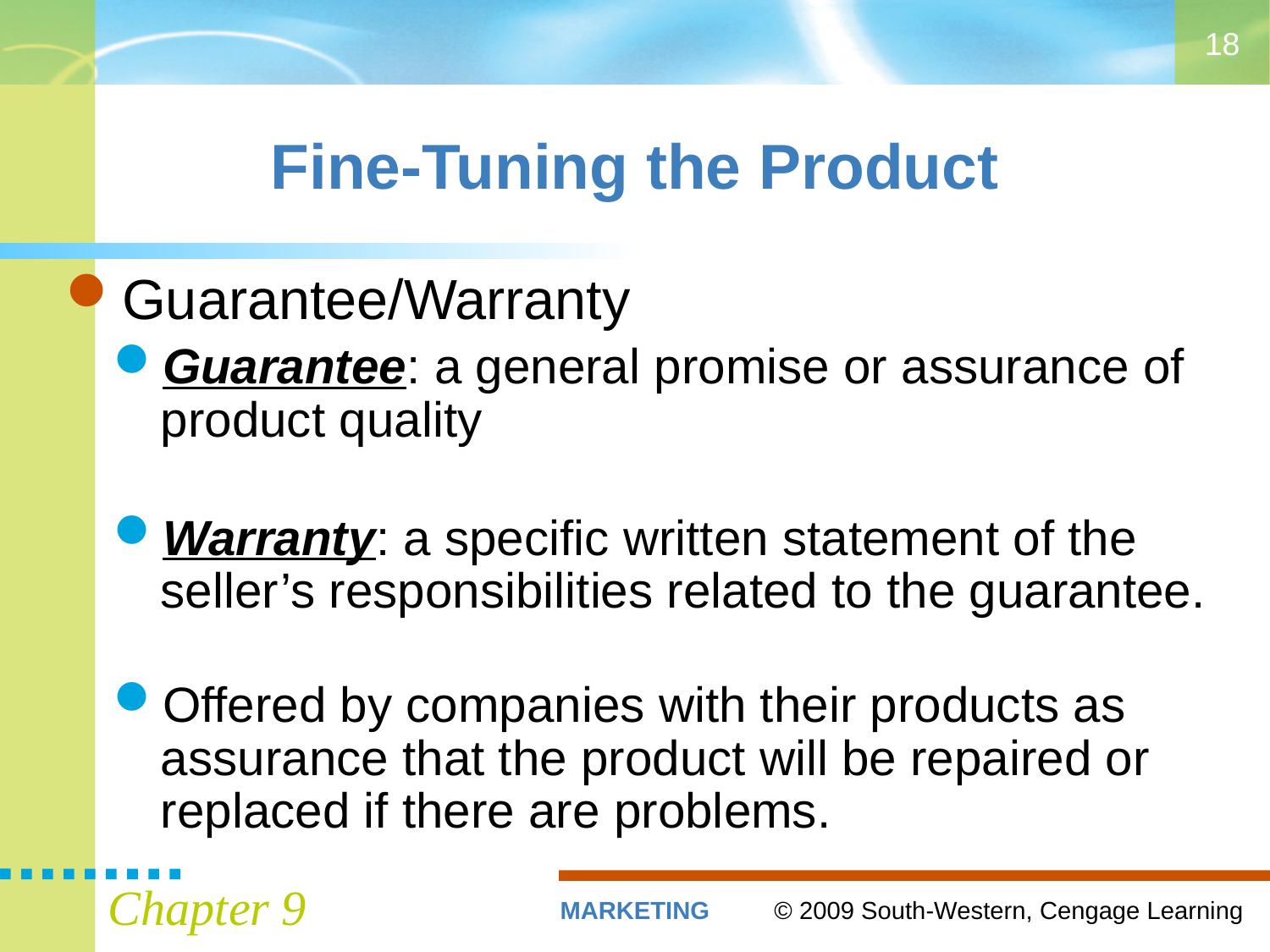

18
# Fine-Tuning the Product
Guarantee/Warranty
Guarantee: a general promise or assurance of product quality

Warranty: a specific written statement of the seller’s responsibilities related to the guarantee.

Offered by companies with their products as assurance that the product will be repaired or replaced if there are problems.
Chapter 9